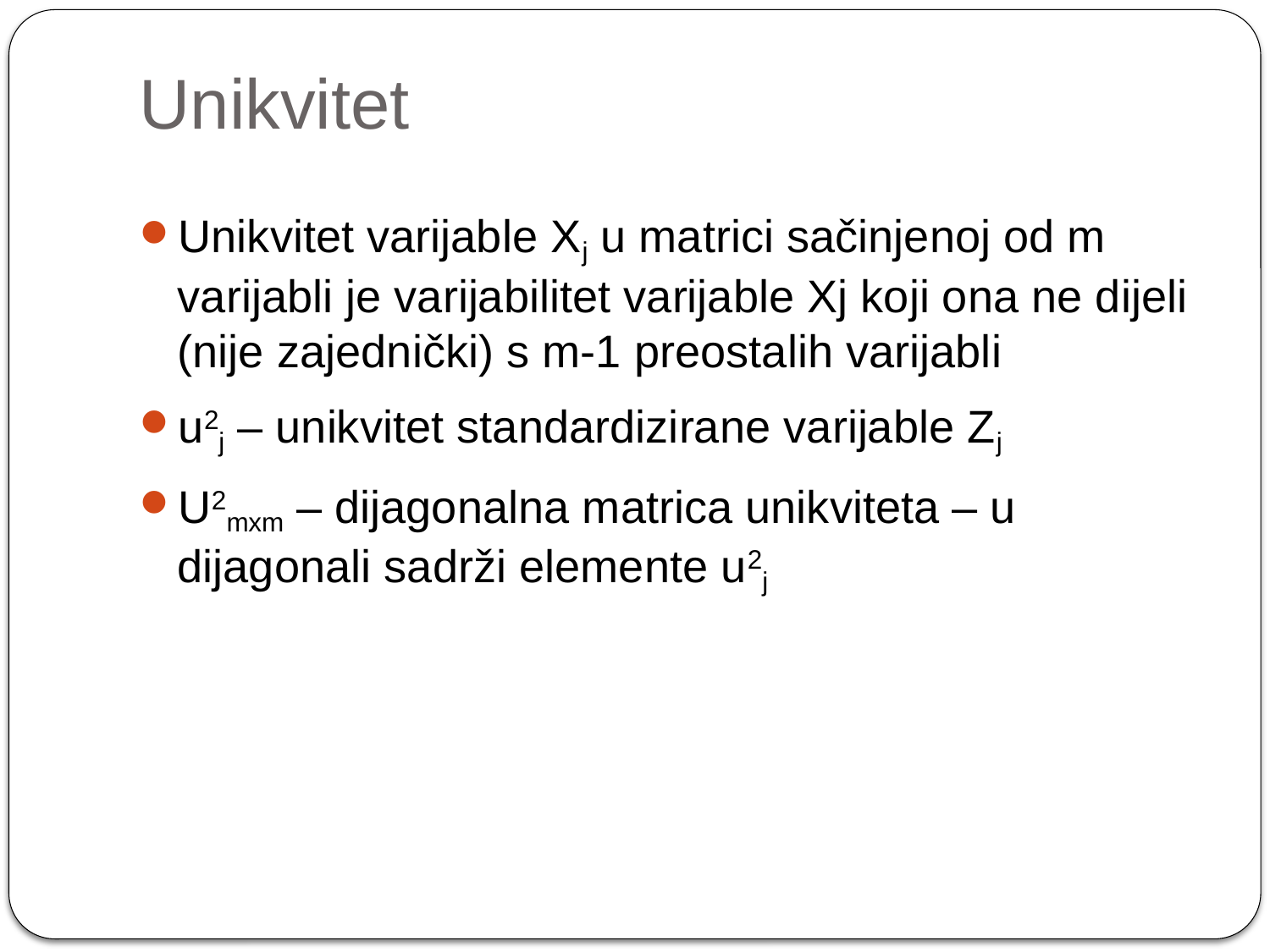

# Unikvitet
Unikvitet varijable Xj u matrici sačinjenoj od m varijabli je varijabilitet varijable Xj koji ona ne dijeli (nije zajednički) s m-1 preostalih varijabli
u2j – unikvitet standardizirane varijable Zj
U2mxm – dijagonalna matrica unikviteta – u dijagonali sadrži elemente u2j